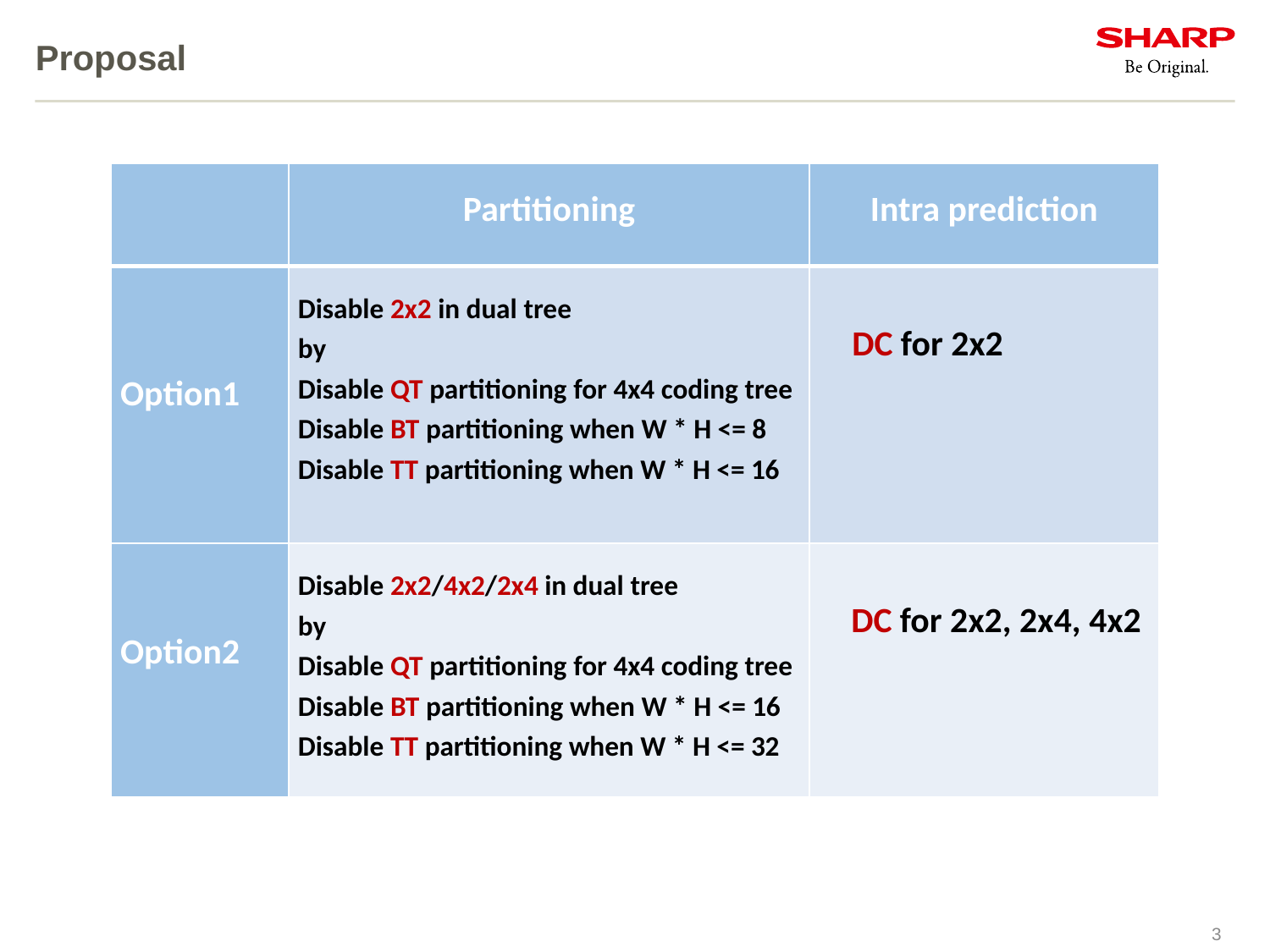

# Proposal

|  | Partitioning | Intra prediction |
| --- | --- | --- |
| Option1 | Disable 2x2 in dual tree by Disable QT partitioning for 4x4 coding tree Disable BT partitioning when W \* H <= 8 Disable TT partitioning when W \* H <= 16 | DC for 2x2 |
| Option2 | Disable 2x2/4x2/2x4 in dual tree by Disable QT partitioning for 4x4 coding tree Disable BT partitioning when W \* H <= 16 Disable TT partitioning when W \* H <= 32 | DC for 2x2, 2x4, 4x2 |
3